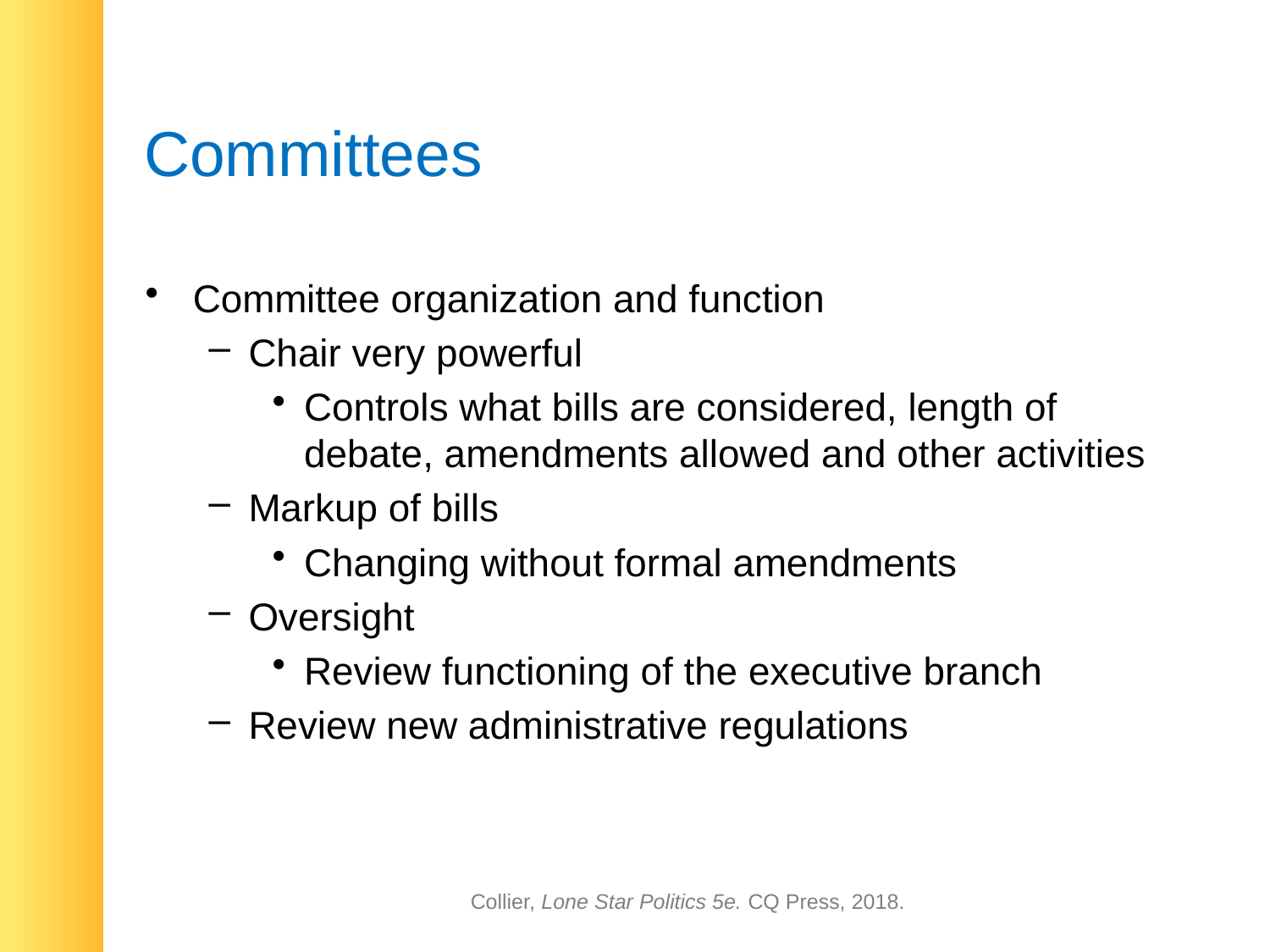

# Committees
Committee organization and function
Chair very powerful
Controls what bills are considered, length of debate, amendments allowed and other activities
Markup of bills
Changing without formal amendments
Oversight
Review functioning of the executive branch
Review new administrative regulations
Collier, Lone Star Politics 5e. CQ Press, 2018.